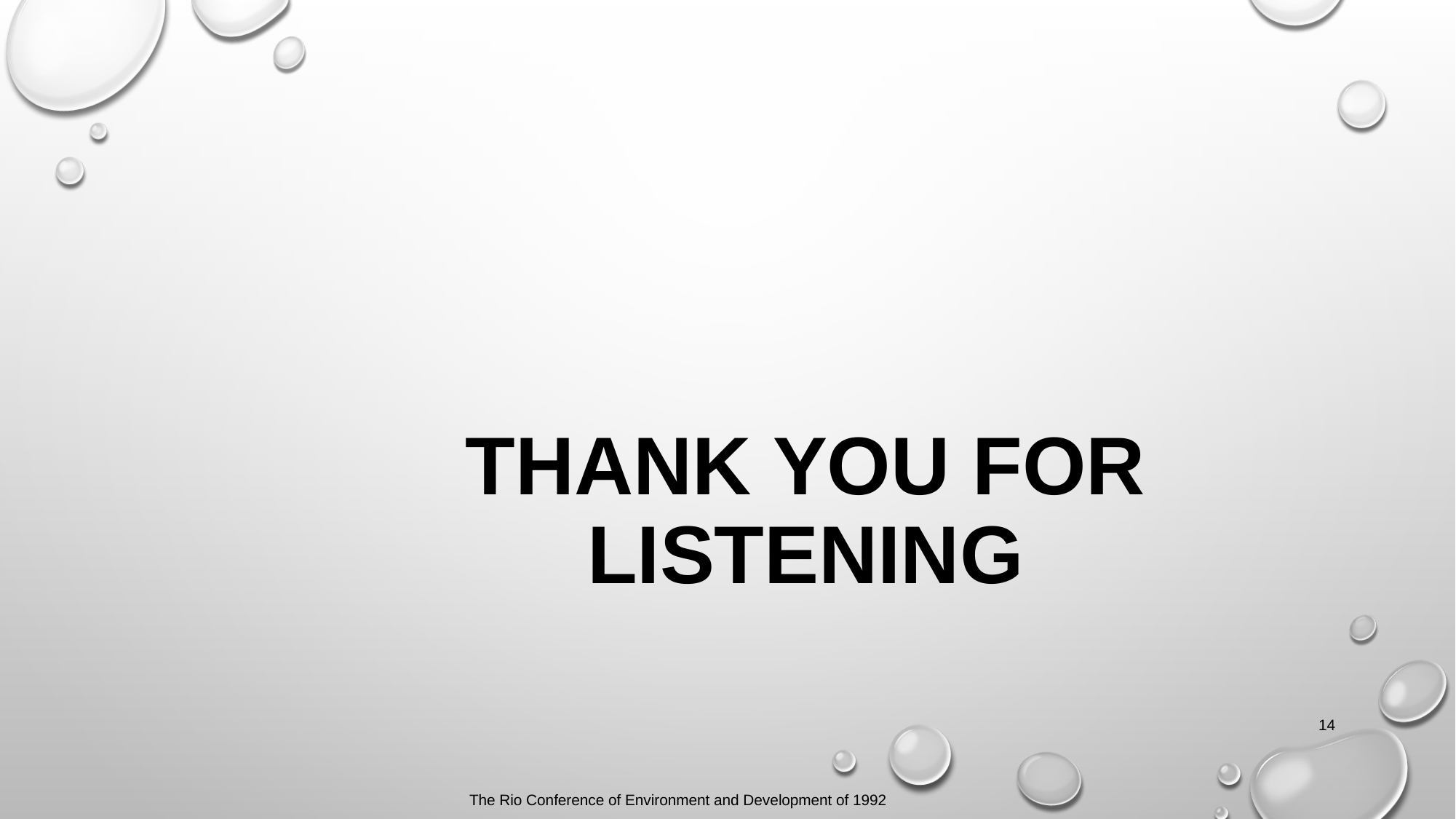

# THANK YOU FOR LISTENING
14
The Rio Conference of Environment and Development of 1992